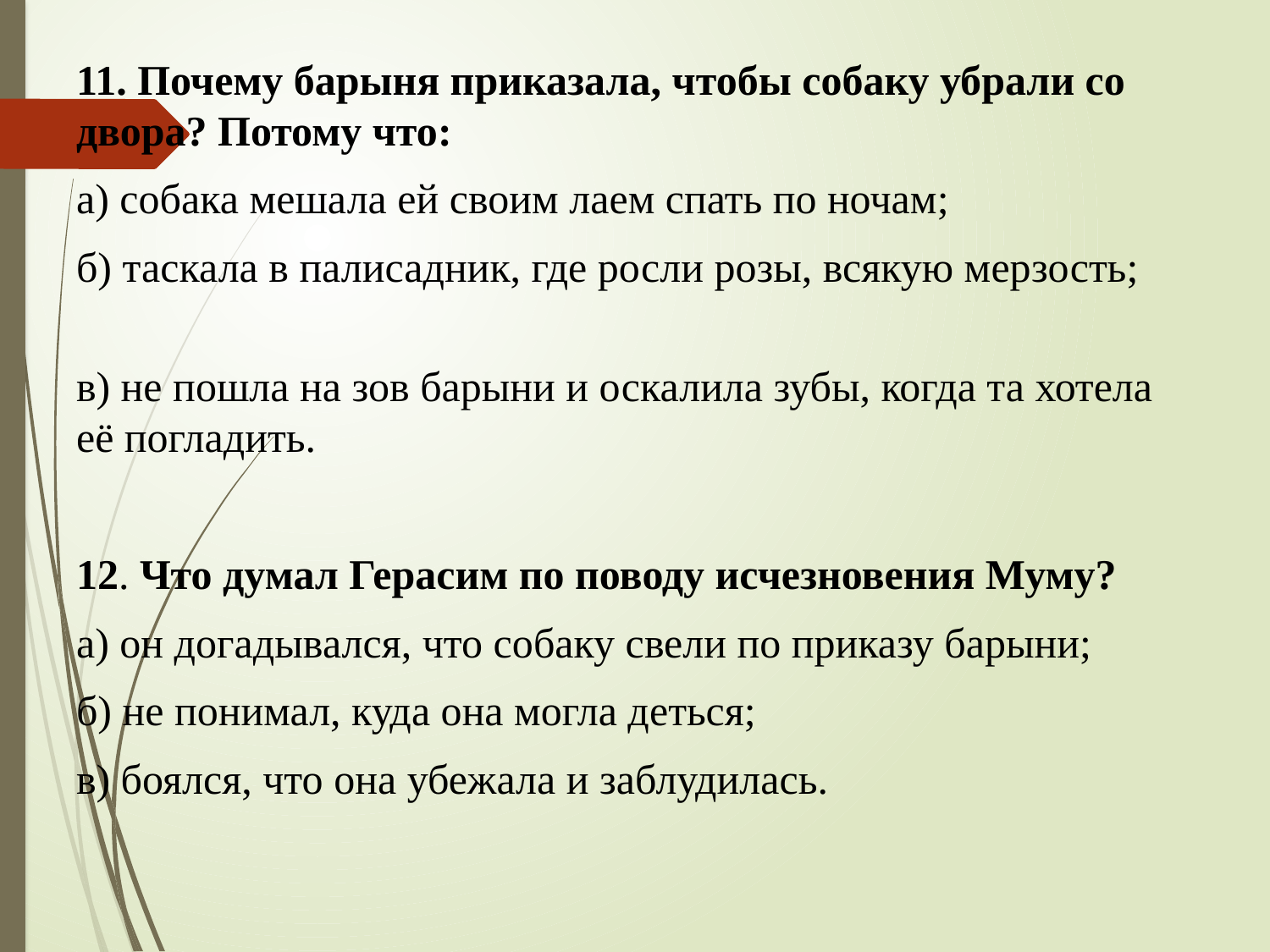

#
11. Почему барыня приказала, чтобы собаку убрали со двора? Потому что:
а) собака мешала ей своим лаем спать по ночам;
б) таскала в палисадник, где росли розы, всякую мерзость;
в) не пошла на зов барыни и оскалила зубы, когда та хотела её погладить.

12. Что думал Герасим по поводу исчезновения Муму?
а) он догадывался, что собаку свели по приказу барыни;
б) не понимал, куда она могла деться;
в) боялся, что она убежала и заблудилась.